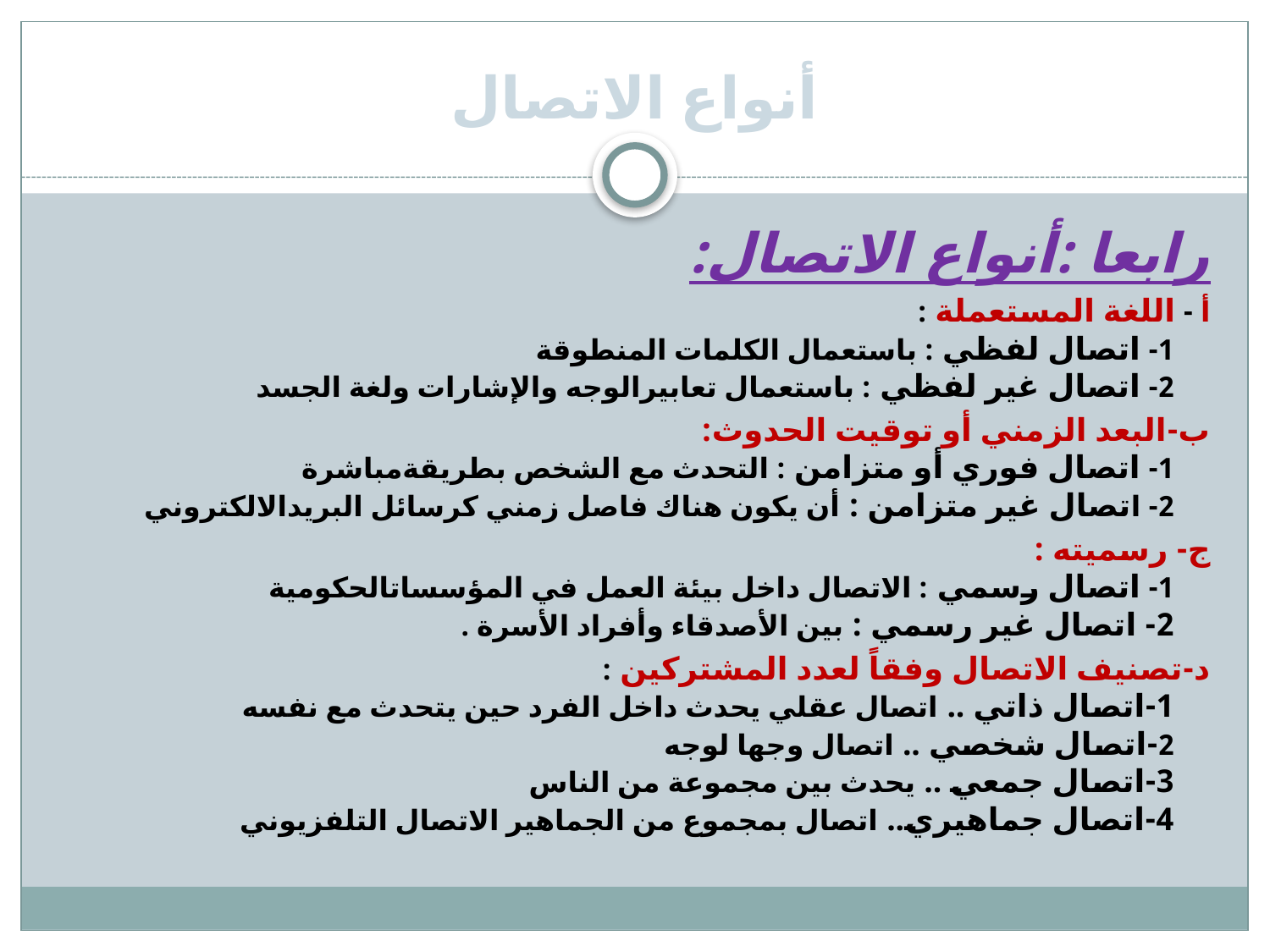

# أنواع الاتصال
رابعا :أنواع الاتصال:
أ - اللغة المستعملة :
1- اتصال لفظي : باستعمال الكلمات المنطوقة
2- اتصال غير لفظي : باستعمال تعابيرالوجه والإشارات ولغة الجسد
ب-البعد الزمني أو توقيت الحدوث:
1- اتصال فوري أو متزامن : التحدث مع الشخص بطريقةمباشرة
2- اتصال غير متزامن : أن يكون هناك فاصل زمني كرسائل البريدالالكتروني
ج‌- رسميته :
1- اتصال رسمي : الاتصال داخل بيئة العمل في المؤسساتالحكومية
2- اتصال غير رسمي : بين الأصدقاء وأفراد الأسرة .
د‌-تصنيف الاتصال وفقاً لعدد المشتركين :
1-اتصال ذاتي .. اتصال عقلي يحدث داخل الفرد حين يتحدث مع نفسه
2-اتصال شخصي .. اتصال وجها لوجه
3-اتصال جمعي .. يحدث بين مجموعة من الناس
4-اتصال جماهيري.. اتصال بمجموع من الجماهير الاتصال التلفزيوني